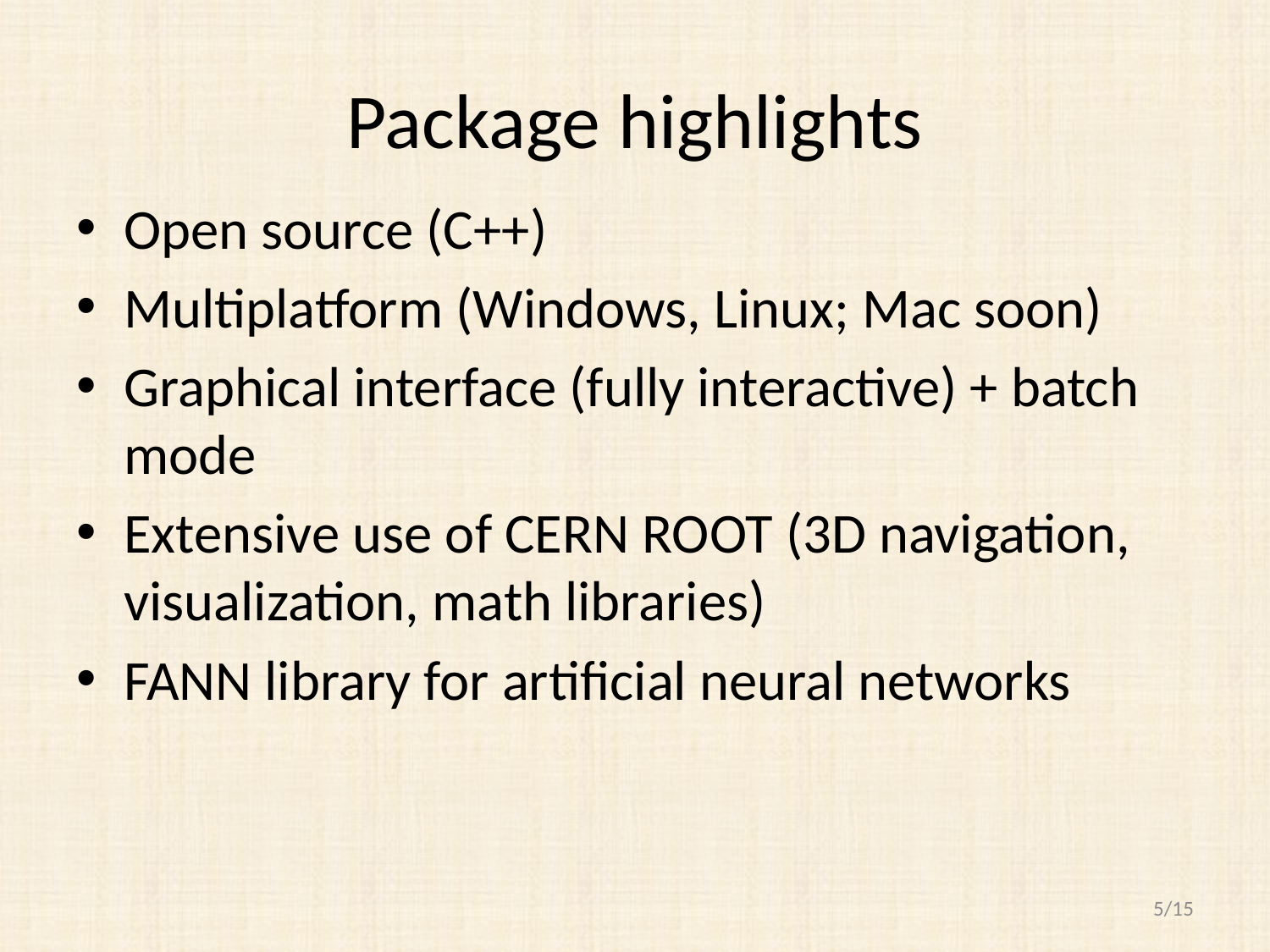

# Package highlights
Open source (C++)
Multiplatform (Windows, Linux; Mac soon)
Graphical interface (fully interactive) + batch mode
Extensive use of CERN ROOT (3D navigation, visualization, math libraries)
FANN library for artificial neural networks
5/15